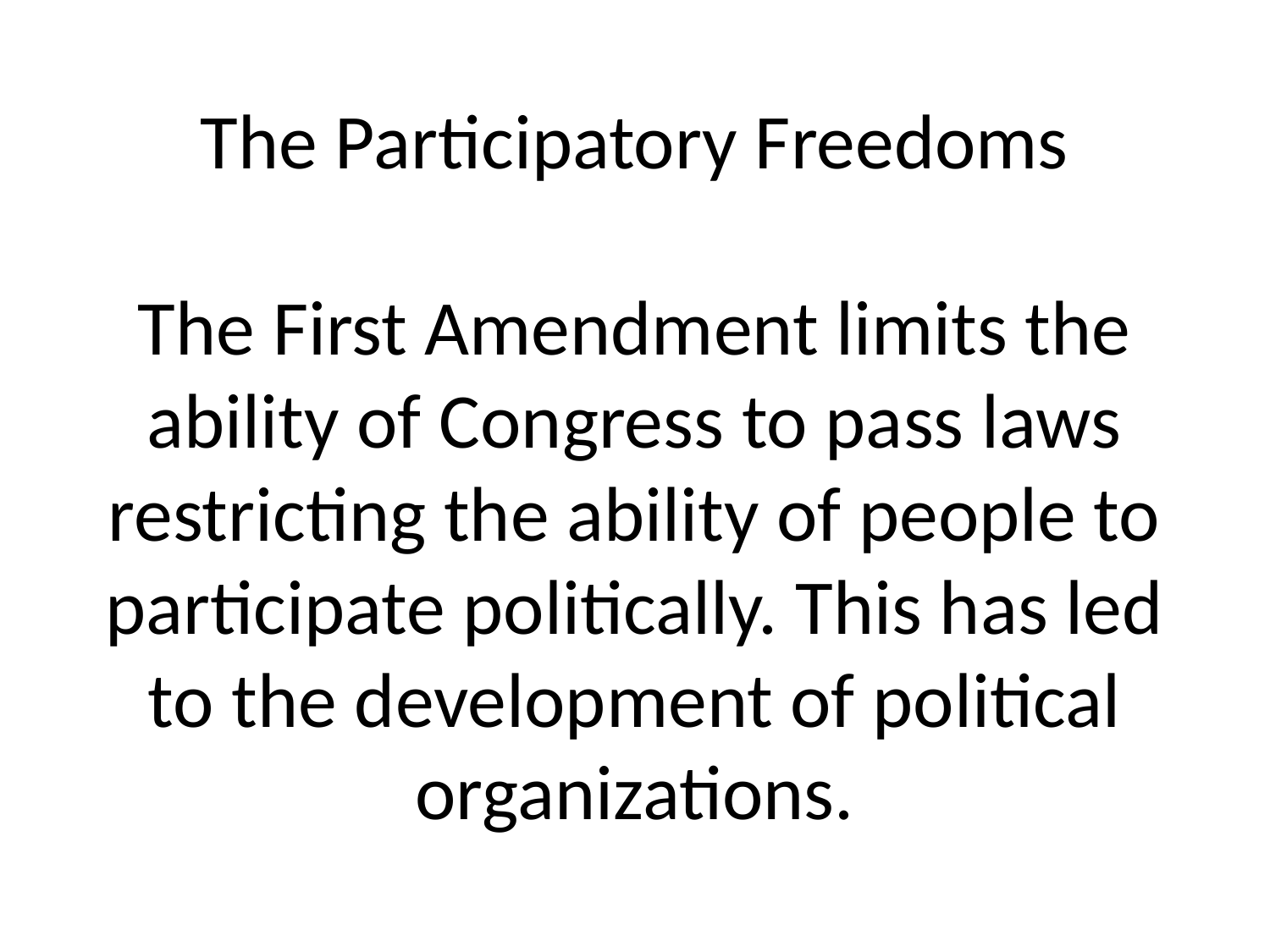

# The Participatory Freedoms The First Amendment limits the ability of Congress to pass laws restricting the ability of people to participate politically. This has led to the development of political organizations.